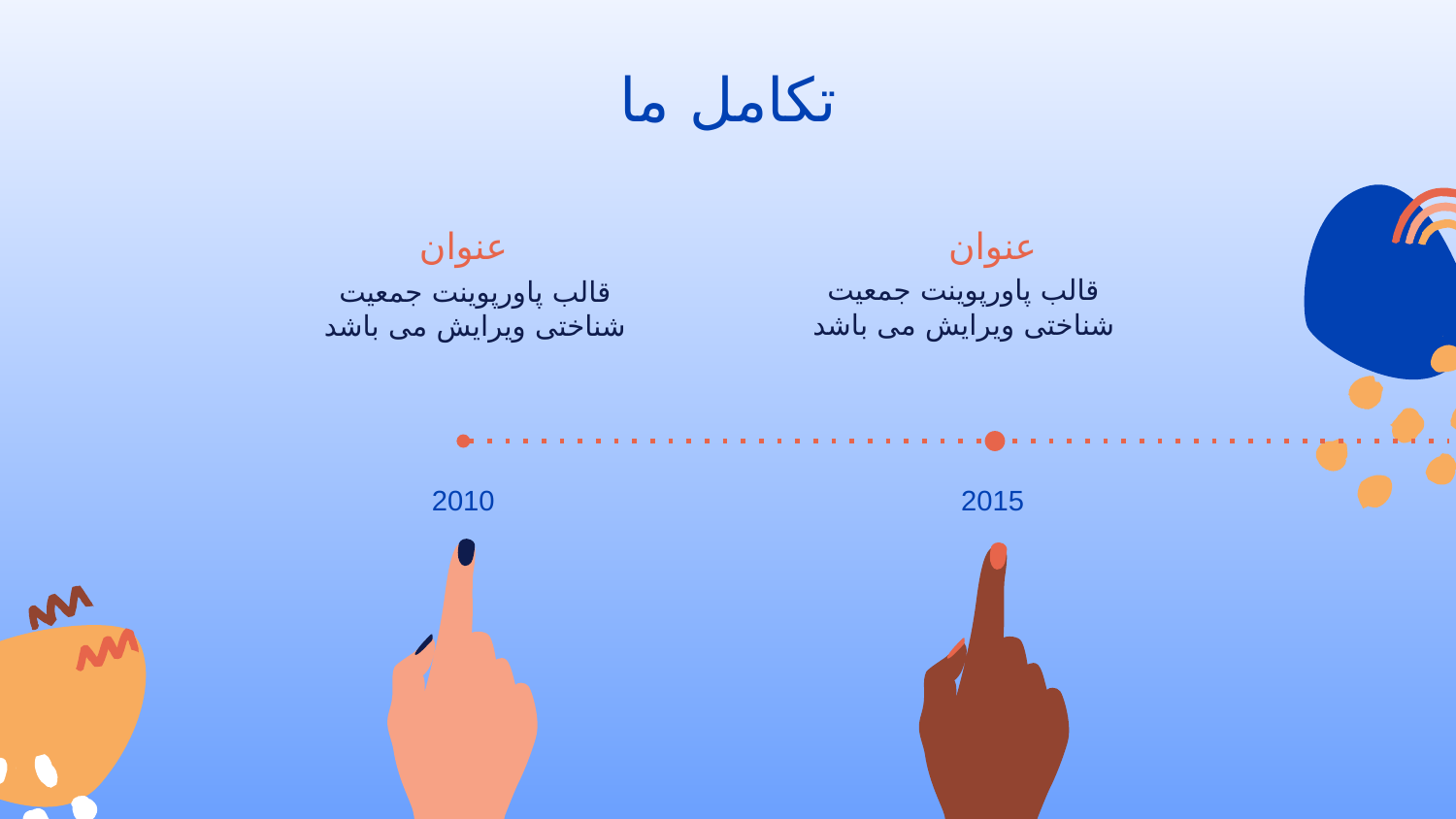

تکامل ما
# عنوان
عنوان
قالب پاورپوینت جمعیت شناختی ویرایش می باشد
قالب پاورپوینت جمعیت شناختی ویرایش می باشد

2010
2015